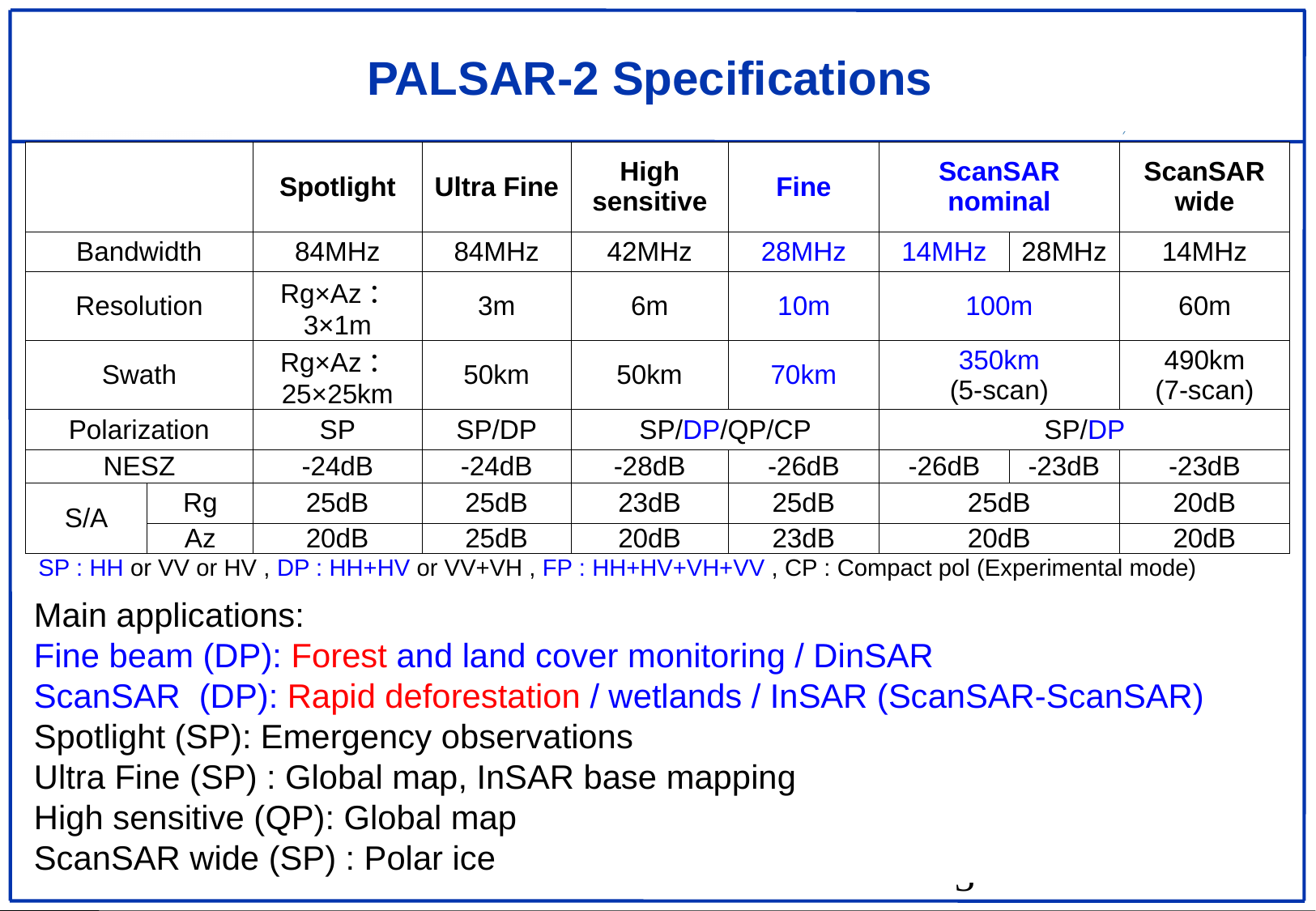

# PALSAR-2 Specifications
|  |  |  | Spotlight | Ultra Fine | High sensitive | Fine | ScanSAR nominal |  | ScanSAR wide |
| --- | --- | --- | --- | --- | --- | --- | --- | --- | --- |
|  |  |  |  |  |  |  |  |  |  |
| Bandwidth |  |  | 84MHz | 84MHz | 42MHz | 28MHz | 14MHz | 28MHz | 14MHz |
| Resolution |  |  | Rg×Az： 3×1m | 3m | 6m | 10m | 100m |  | 60m |
| Swath |  |  | Rg×Az： 25×25km | 50km | 50km | 70km | 350km (5-scan) |  | 490km (7-scan) |
| Polarization |  |  | SP | SP/DP | SP/DP/QP/CP |  | SP/DP |  |  |
| NESZ |  |  | -24dB | -24dB | -28dB | -26dB | -26dB | -23dB | -23dB |
| S/A | Rg |  | 25dB | 25dB | 23dB | 25dB | 25dB |  | 20dB |
|  | Az |  | 20dB | 25dB | 20dB | 23dB | 20dB |  | 20dB |
SP : HH or VV or HV , DP : HH+HV or VV+VH , FP : HH+HV+VH+VV , CP : Compact pol (Experimental mode)
Main applications:
Fine beam (DP): Forest and land cover monitoring / DinSAR
ScanSAR  (DP): Rapid deforestation / wetlands / InSAR (ScanSAR-ScanSAR)
Spotlight (SP): Emergency observations
Ultra Fine (SP) : Global map, InSAR base mapping
High sensitive (QP): Global map
ScanSAR wide (SP) : Polar ice
3